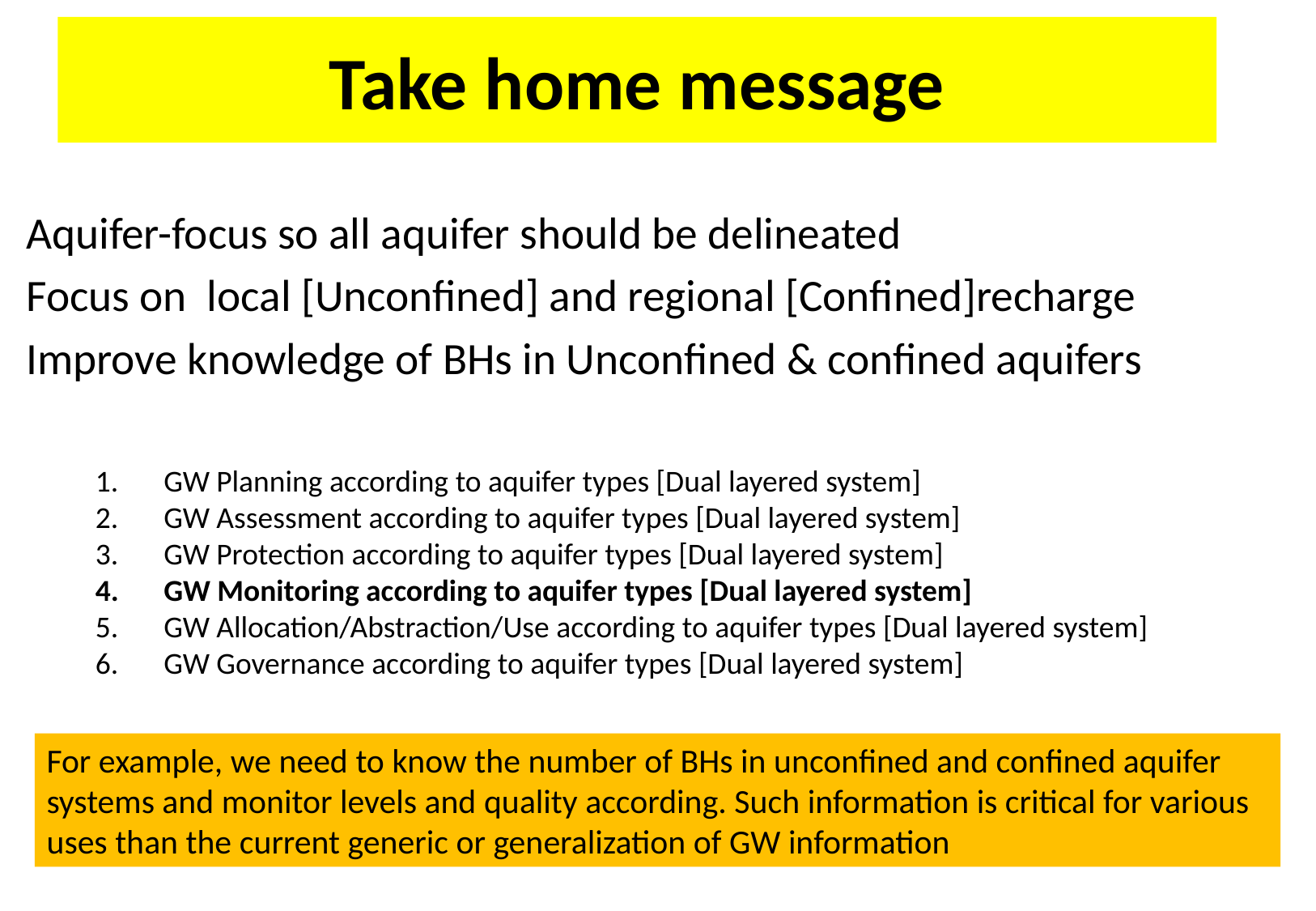

# Take home message
Aquifer-focus so all aquifer should be delineated
Focus on  local [Unconfined] and regional [Confined]recharge
Improve knowledge of BHs in Unconfined & confined aquifers

GW Planning according to aquifer types [Dual layered system]
GW Assessment according to aquifer types [Dual layered system]
GW Protection according to aquifer types [Dual layered system]
GW Monitoring according to aquifer types [Dual layered system]
GW Allocation/Abstraction/Use according to aquifer types [Dual layered system]
GW Governance according to aquifer types [Dual layered system]
For example, we need to know the number of BHs in unconfined and confined aquifer systems and monitor levels and quality according. Such information is critical for various uses than the current generic or generalization of GW information